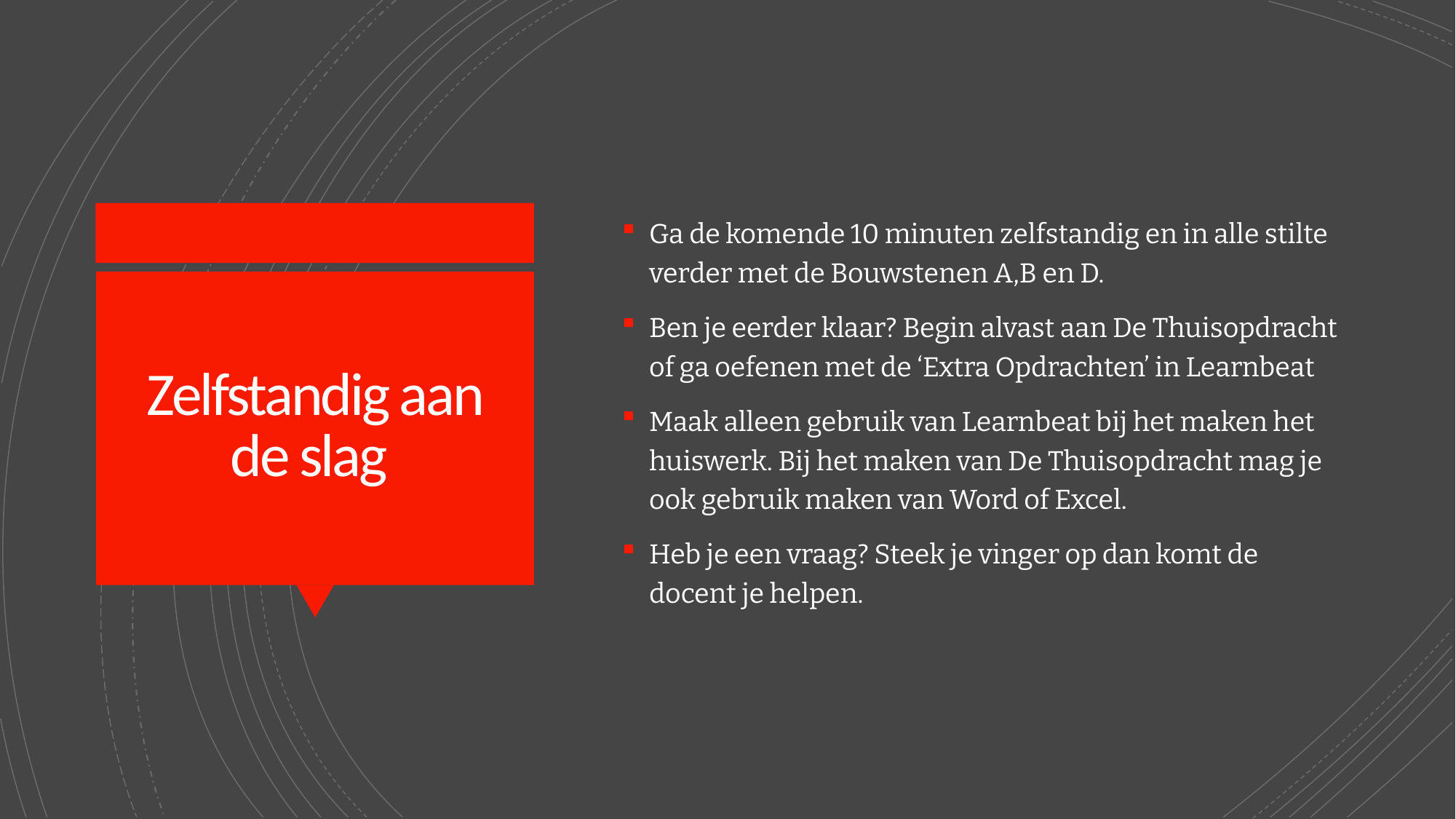

Ga de komende 10 minuten zelfstandig en in alle stilte verder met de Bouwstenen A,B en D.
Ben je eerder klaar? Begin alvast aan De Thuisopdracht of ga oefenen met de ‘Extra Opdrachten’ in Learnbeat
Maak alleen gebruik van Learnbeat bij het maken het huiswerk. Bij het maken van De Thuisopdracht mag je ook gebruik maken van Word of Excel.
Heb je een vraag? Steek je vinger op dan komt de docent je helpen.

# Zelfstandig aan de slag